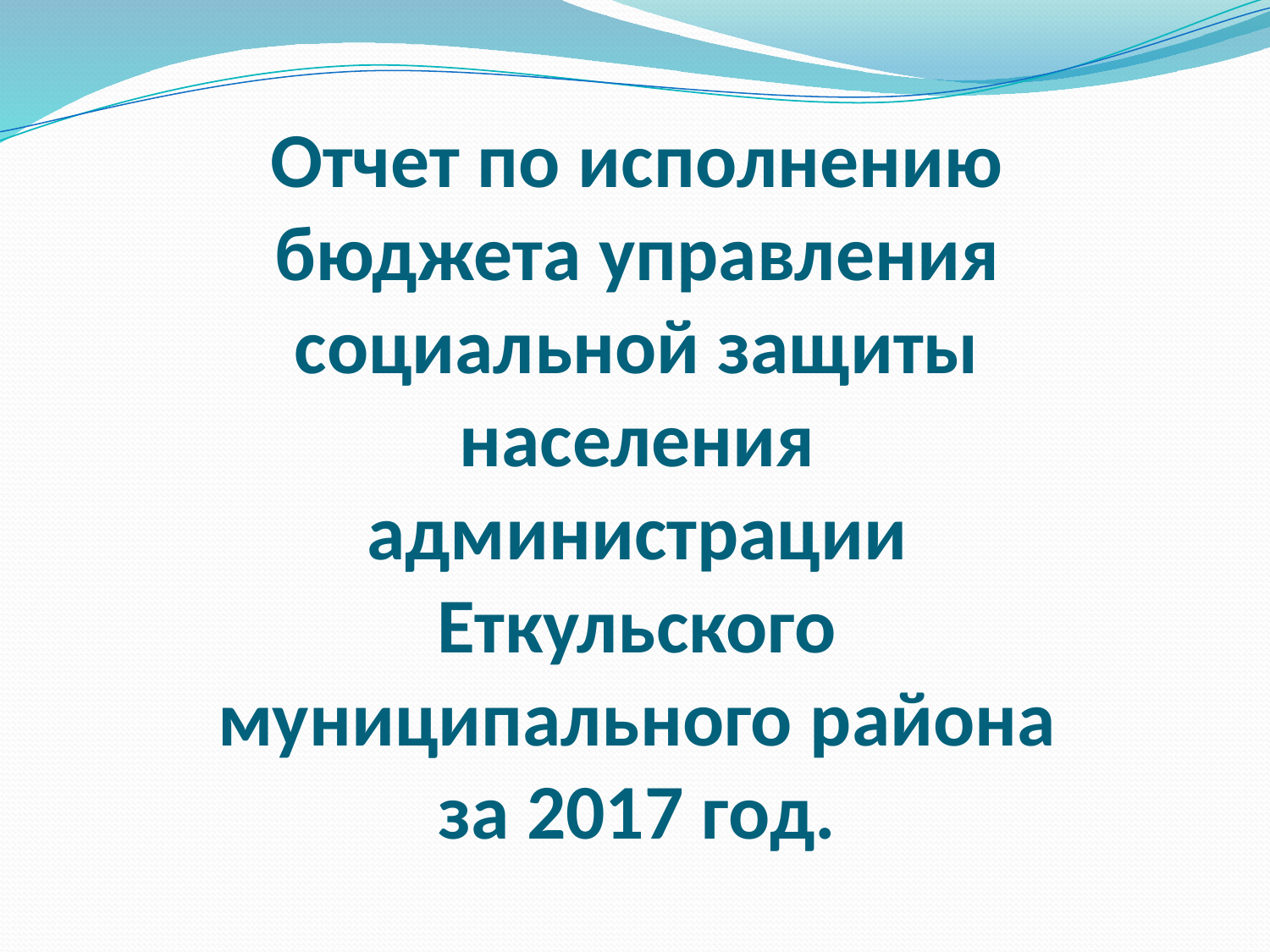

# Отчет по исполнению бюджета управления социальной защиты населения администрации Еткульского муниципального района за 2017 год.